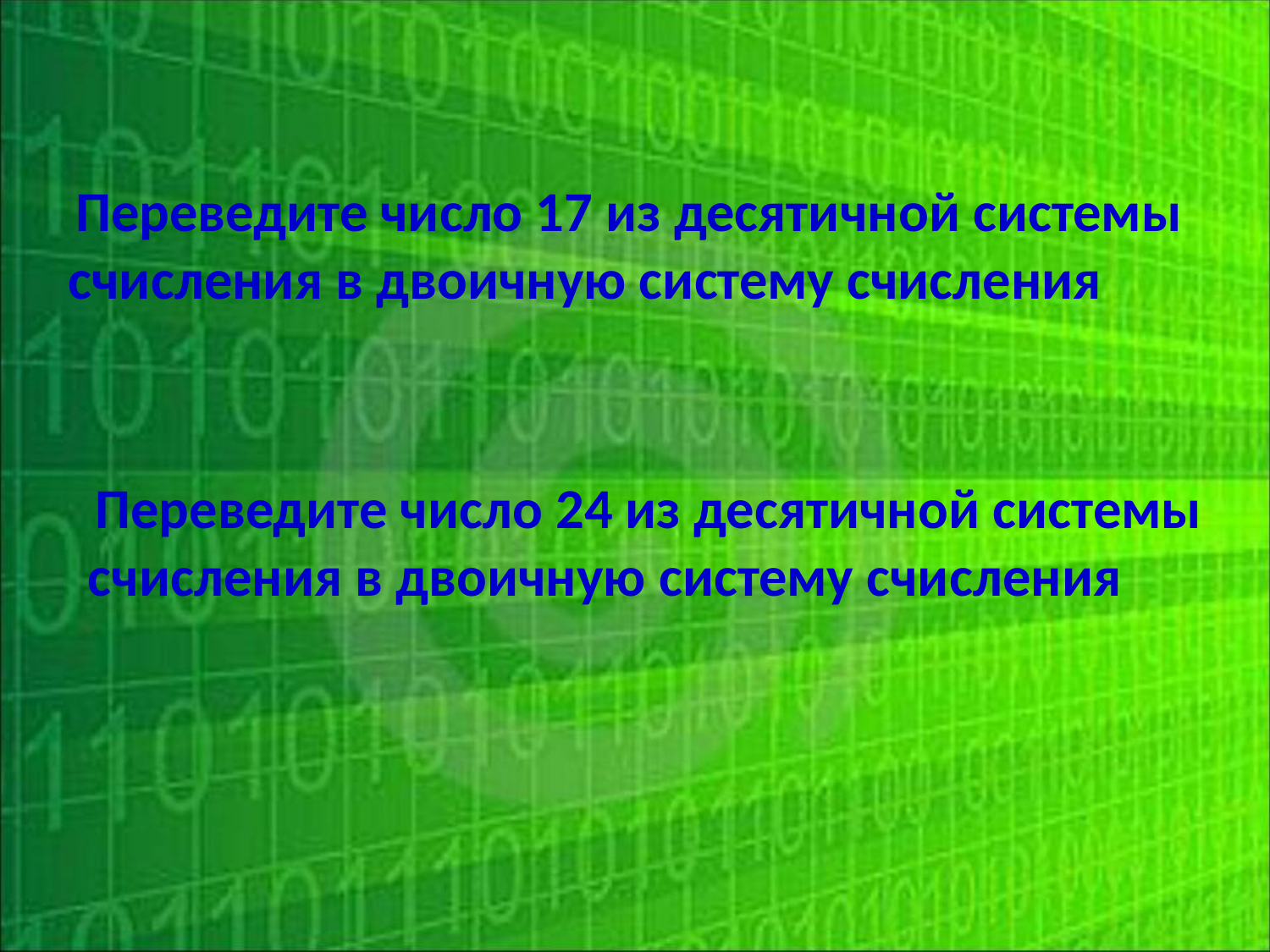

Переведите число 17 из десятичной системы
счисления в двоичную систему счисления
 Переведите число 24 из десятичной системы
счисления в двоичную систему счисления